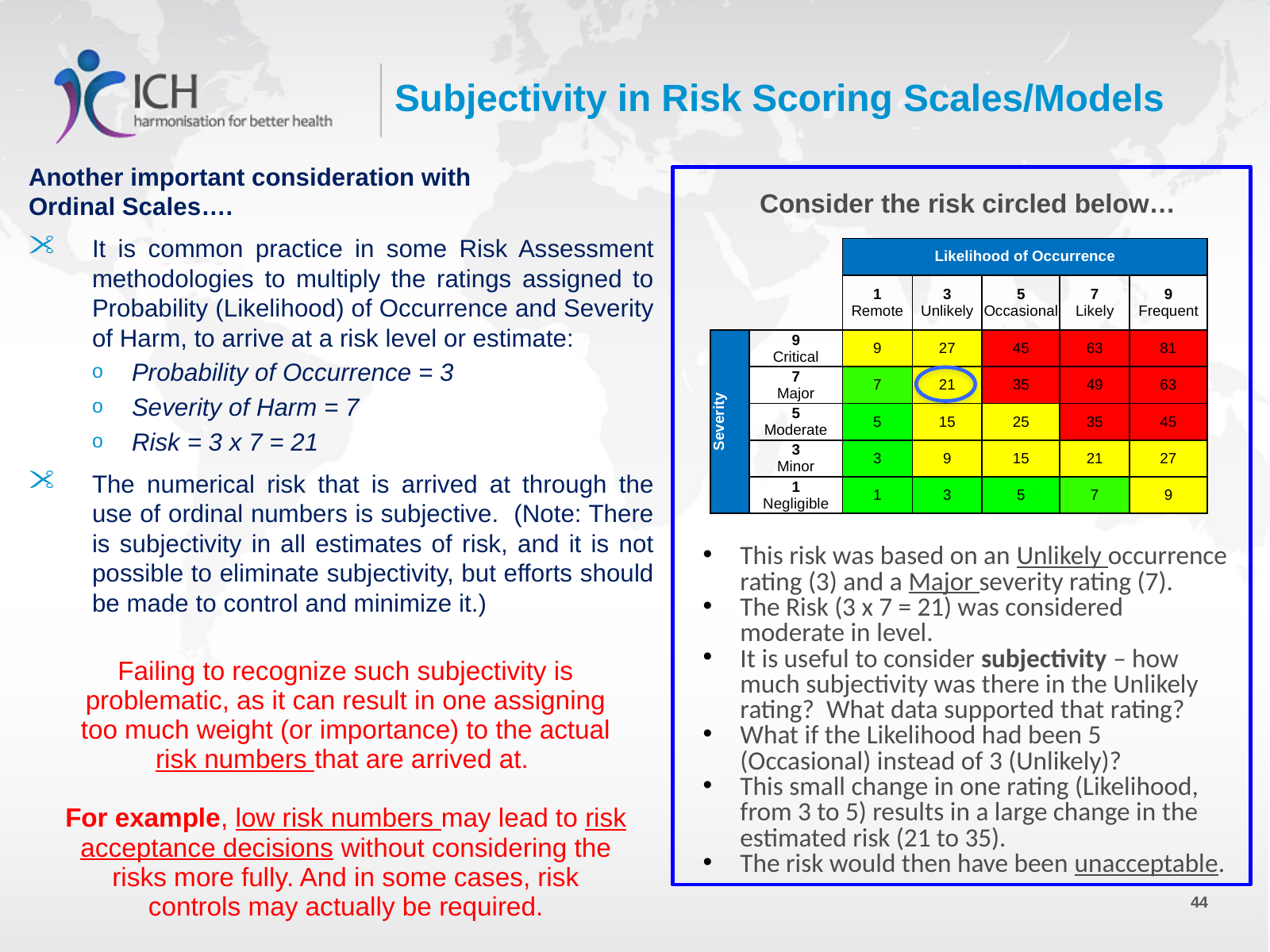

# Subjectivity in Risk Scoring Scales/Models
Another important consideration with                  Ordinal Scales….
It is common practice in some Risk Assessment methodologies to multiply the ratings assigned to Probability (Likelihood) of Occurrence and Severity of Harm, to arrive at a risk level or estimate:
Probability of Occurrence = 3
Severity of Harm = 7
Risk = 3 x 7 = 21
The numerical risk that is arrived at through the use of ordinal numbers is subjective.  (Note: There is subjectivity in all estimates of risk, and it is not possible to eliminate subjectivity, but efforts should be made to control and minimize it.)

Consider the risk circled below…
|  |  | Likelihood of Occurrence |  |  |  |  |
| --- | --- | --- | --- | --- | --- | --- |
|  |  | 1 Remote | 3 Unlikely | 5 Occasional | 7 Likely | 9 Frequent |
| Severity | 9 Critical | 9 | 27 | 45 | 63 | 81 |
|  | 7 Major | 7 | 21 | 35 | 49 | 63 |
|  | 5 Moderate | 5 | 15 | 25 | 35 | 45 |
|  | 3 Minor | 3 | 9 | 15 | 21 | 27 |
|  | 1 Negligible | 1 | 3 | 5 | 7 | 9 |

This risk was based on an Unlikely occurrence rating (3) and a Major severity rating (7).
The Risk (3 x 7 = 21) was considered moderate in level.
It is useful to consider subjectivity – how much subjectivity was there in the Unlikely rating?  What data supported that rating?
What if the Likelihood had been 5 (Occasional) instead of 3 (Unlikely)?
This small change in one rating (Likelihood, from 3 to 5) results in a large change in the estimated risk (21 to 35).
The risk would then have been unacceptable.
Failing to recognize such subjectivity is problematic, as it can result in one assigning too much weight (or importance) to the actual risk numbers that are arrived at.

For example, low risk numbers may lead to risk acceptance decisions without considering the risks more fully. And in some cases, risk controls may actually be required.
44